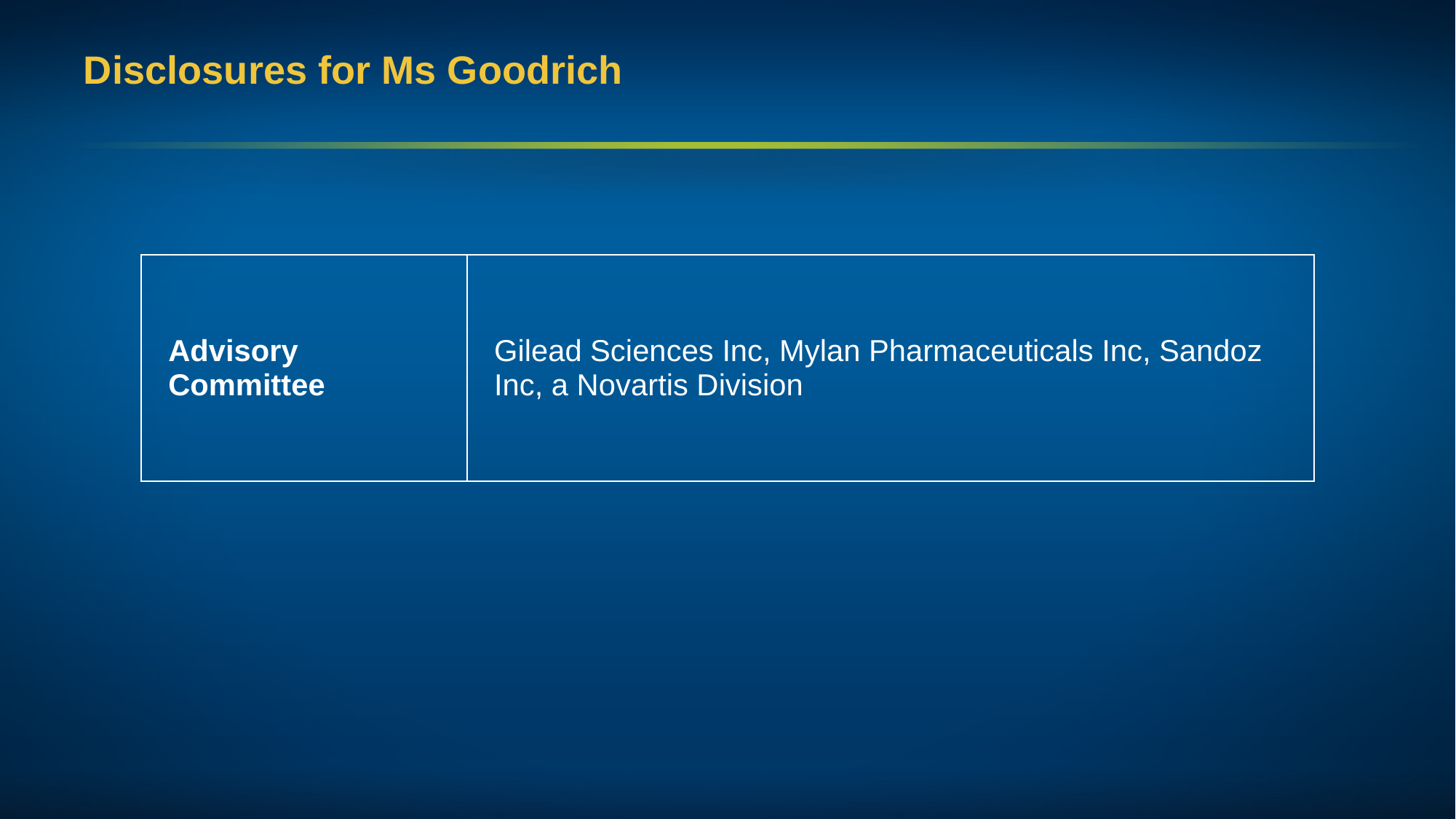

# Disclosures for Ms Goodrich
| Advisory Committee | Gilead Sciences Inc, Mylan Pharmaceuticals Inc, Sandoz Inc, a Novartis Division |
| --- | --- |